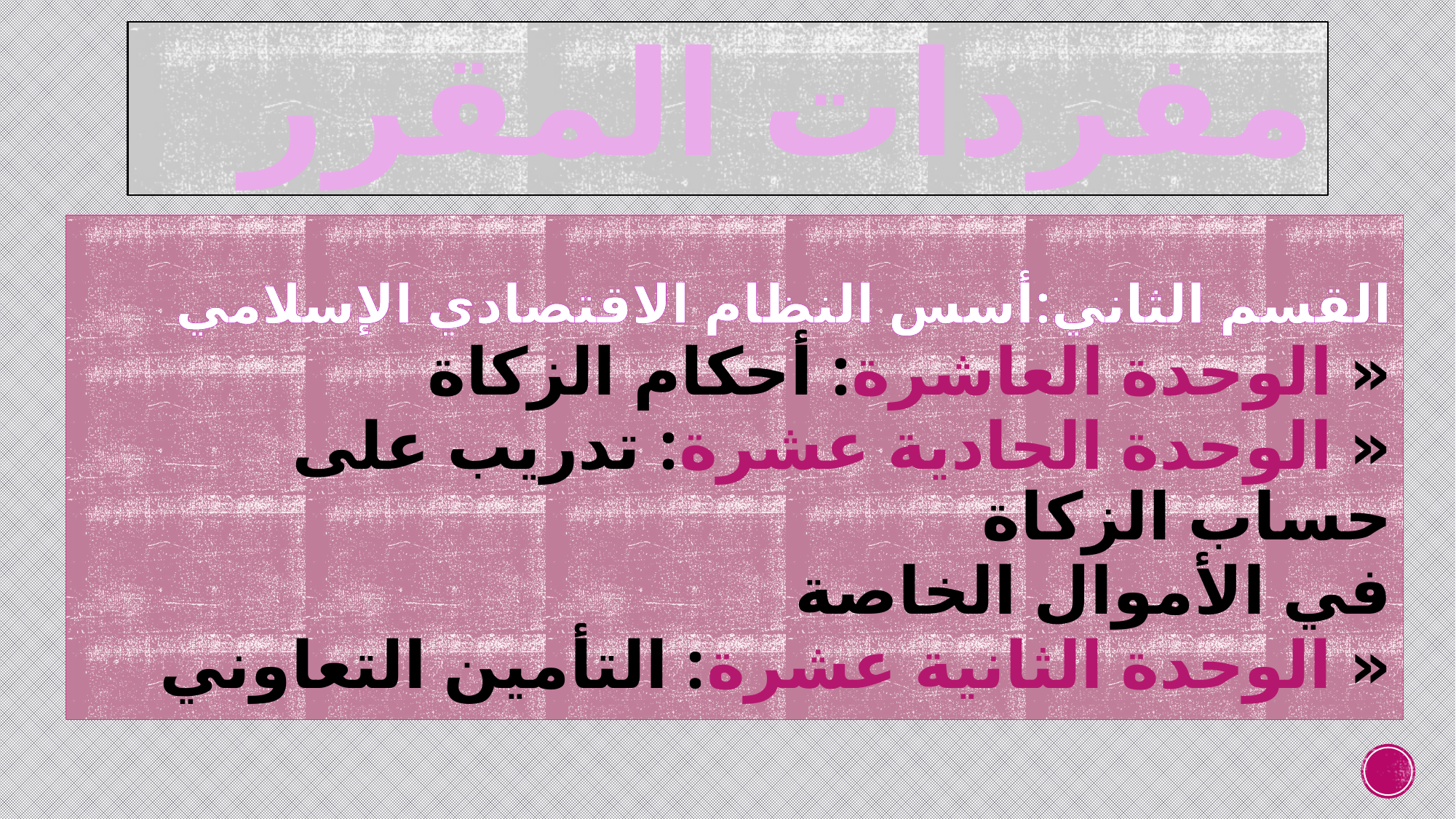

# مفردات المقرر

القسم الثاني:أسس النظام الاقتصادي الإسلامي
« الوحدة العاشرة: أحكام الزكاة
« الوحدة الحادية عشرة: تدريب على حساب الزكاة
في الأموال الخاصة
« الوحدة الثانية عشرة: التأمين التعاوني